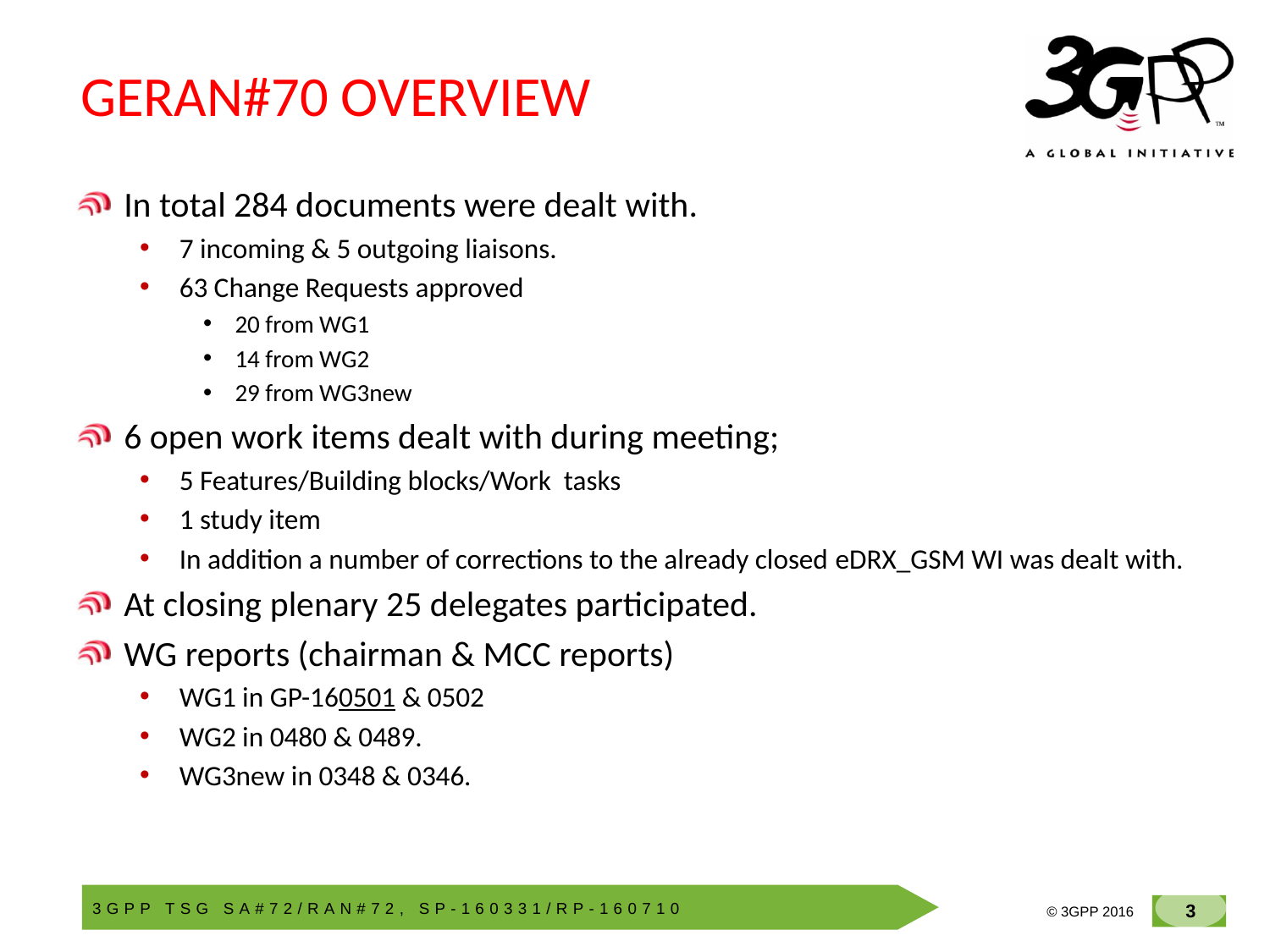

# GERAN#70 OVERVIEW
In total 284 documents were dealt with.
7 incoming & 5 outgoing liaisons.
63 Change Requests approved
20 from WG1
14 from WG2
29 from WG3new
6 open work items dealt with during meeting;
5 Features/Building blocks/Work  tasks
1 study item
In addition a number of corrections to the already closed eDRX_GSM WI was dealt with.
At closing plenary 25 delegates participated.
WG reports (chairman & MCC reports)
WG1 in GP-160501 & 0502
WG2 in 0480 & 0489.
WG3new in 0348 & 0346.